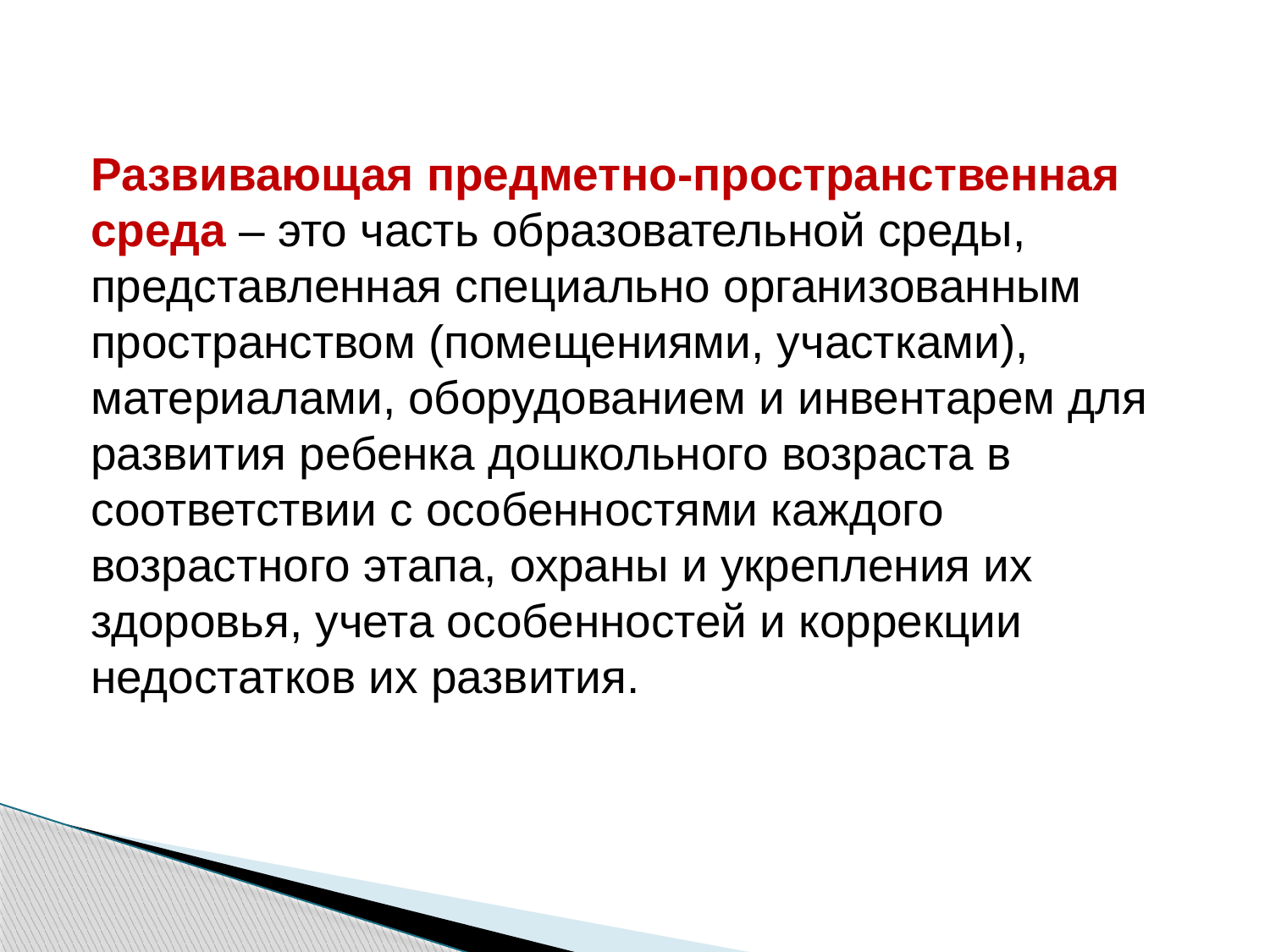

Развивающая предметно-пространственная среда – это часть образовательной среды, представленная специально организованным пространством (помещениями, участками), материалами, оборудованием и инвентарем для развития ребенка дошкольного возраста в соответствии с особенностями каждого возрастного этапа, охраны и укрепления их здоровья, учета особенностей и коррекции недостатков их развития.